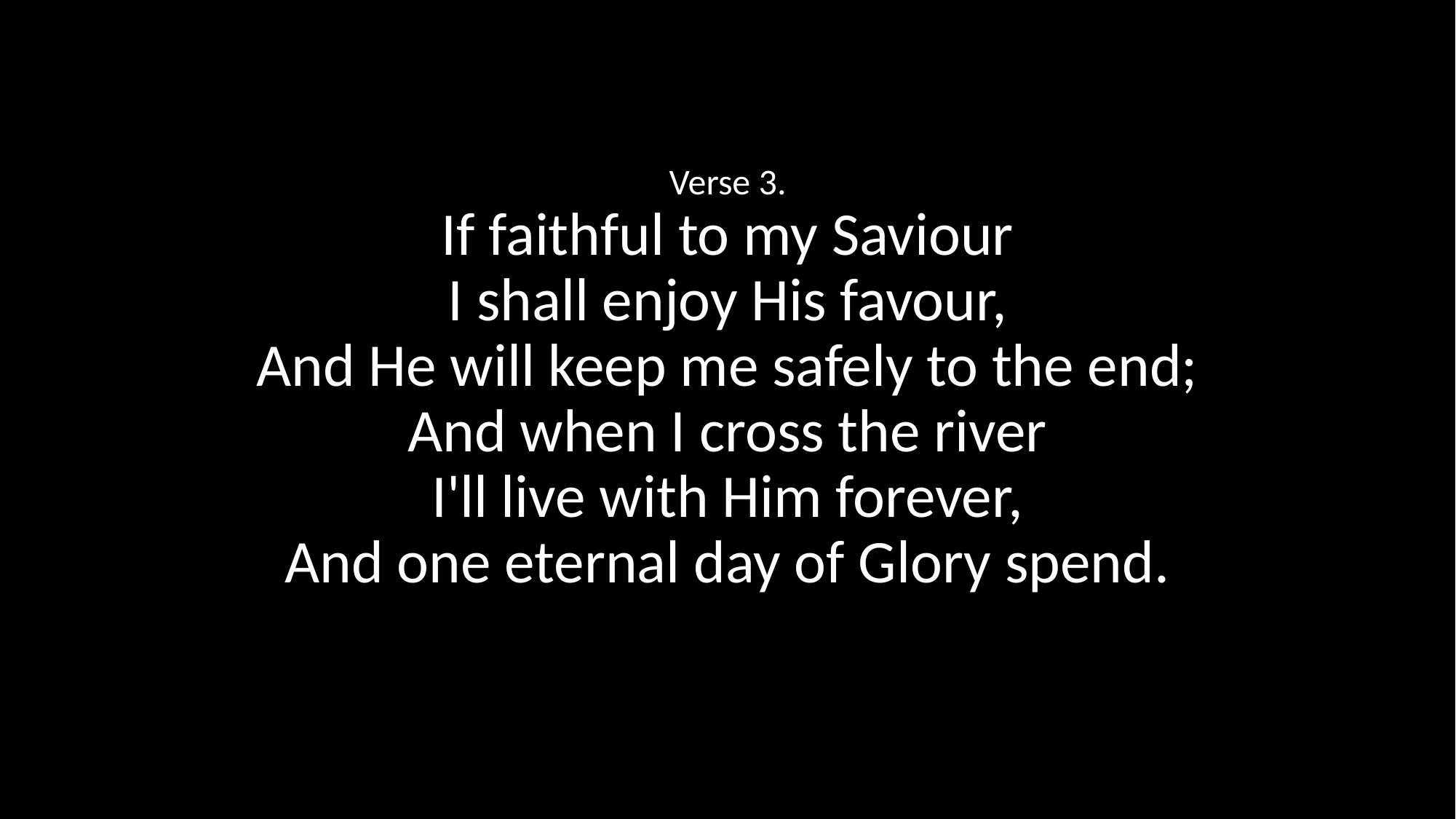

Verse 3.
If faithful to my Saviour
I shall enjoy His favour,
And He will keep me safely to the end;
And when I cross the river
I'll live with Him forever,
And one eternal day of Glory spend.